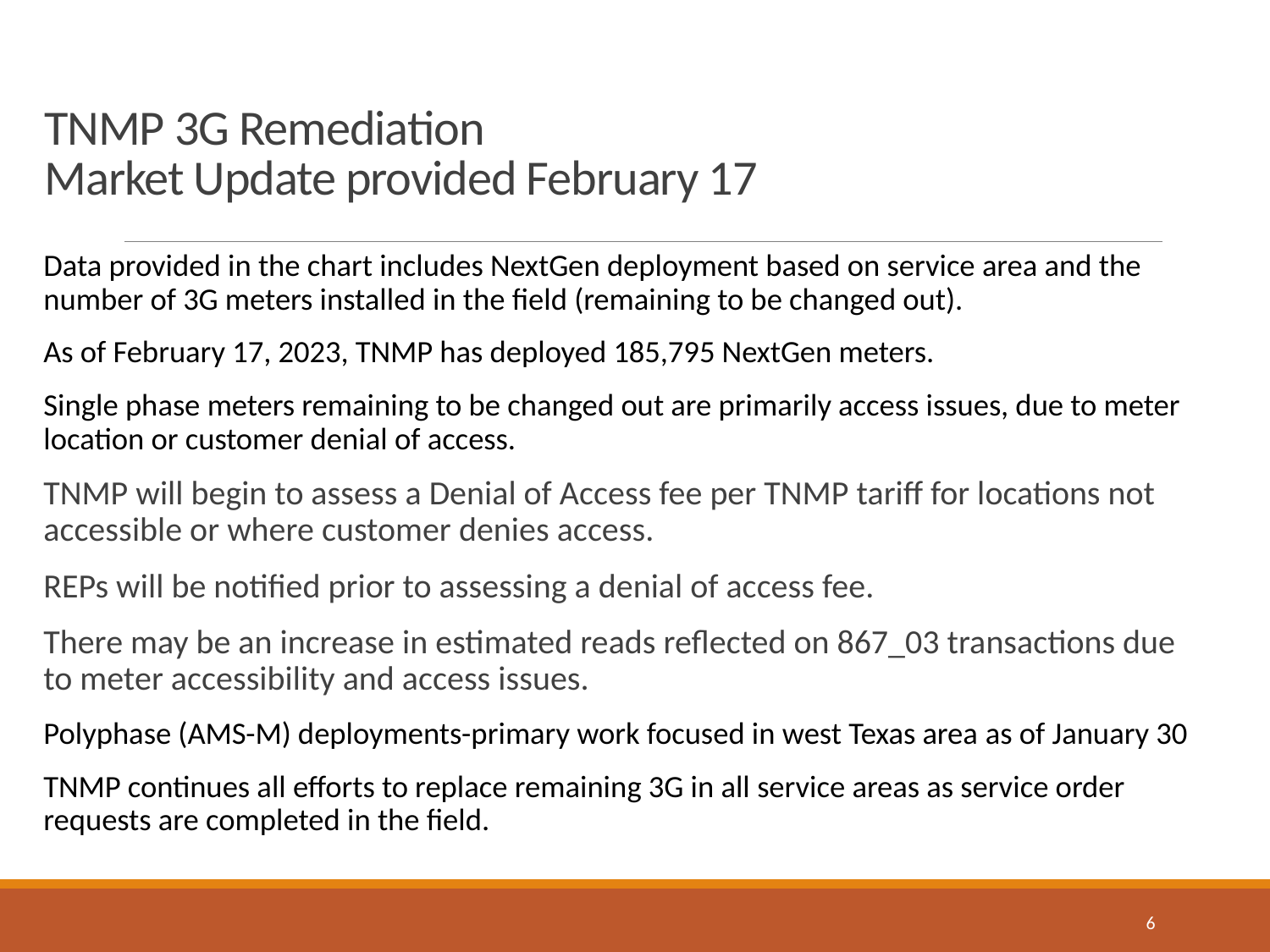

# TNMP 3G Remediation Market Update provided February 17
Data provided in the chart includes NextGen deployment based on service area and the number of 3G meters installed in the field (remaining to be changed out).
As of February 17, 2023, TNMP has deployed 185,795 NextGen meters.
Single phase meters remaining to be changed out are primarily access issues, due to meter location or customer denial of access.
TNMP will begin to assess a Denial of Access fee per TNMP tariff for locations not accessible or where customer denies access.
REPs will be notified prior to assessing a denial of access fee.
There may be an increase in estimated reads reflected on 867_03 transactions due to meter accessibility and access issues.
Polyphase (AMS-M) deployments-primary work focused in west Texas area as of January 30
TNMP continues all efforts to replace remaining 3G in all service areas as service order requests are completed in the field.

6